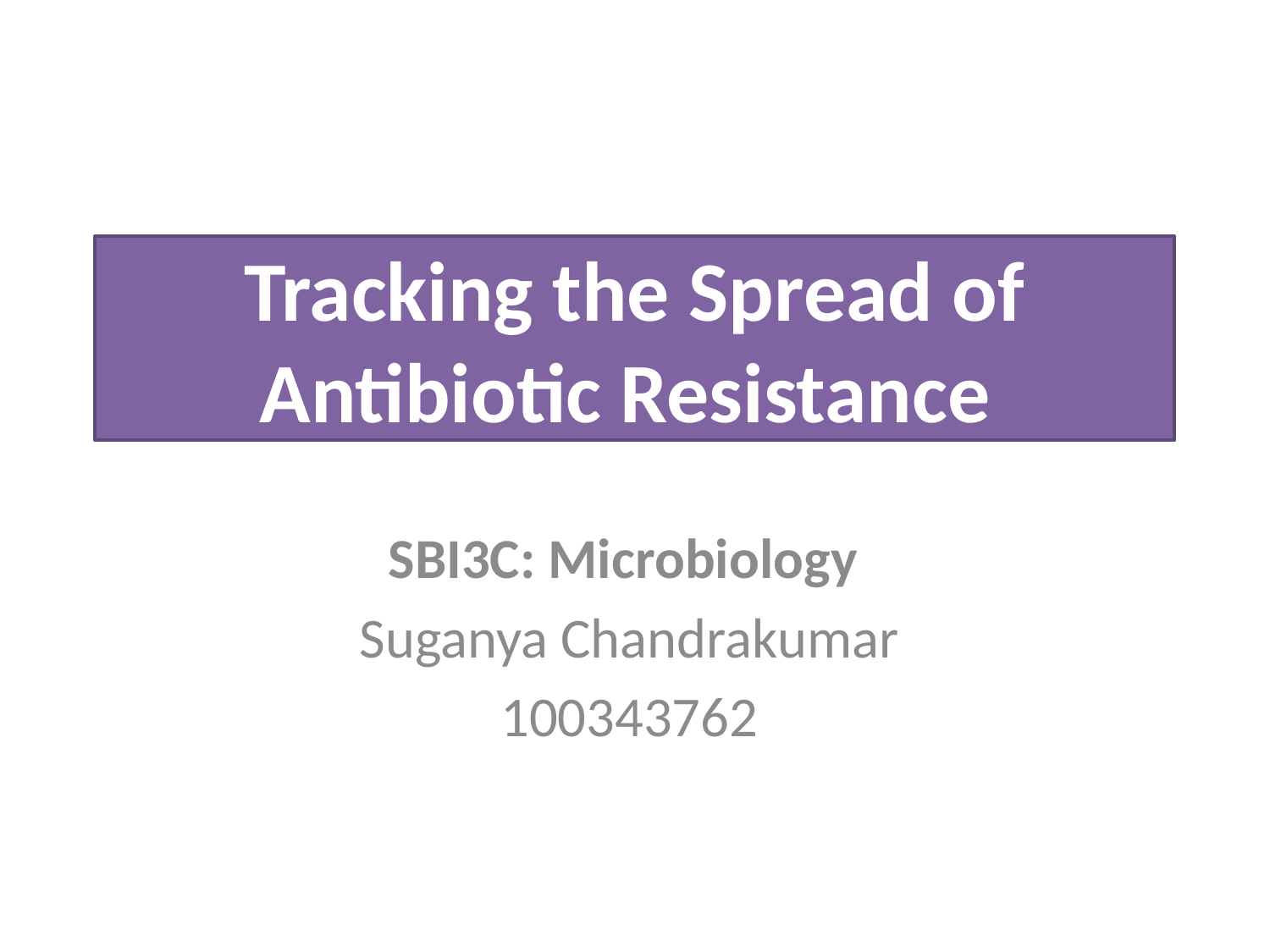

# Tracking the Spread of Antibiotic Resistance
SBI3C: Microbiology
Suganya Chandrakumar
100343762